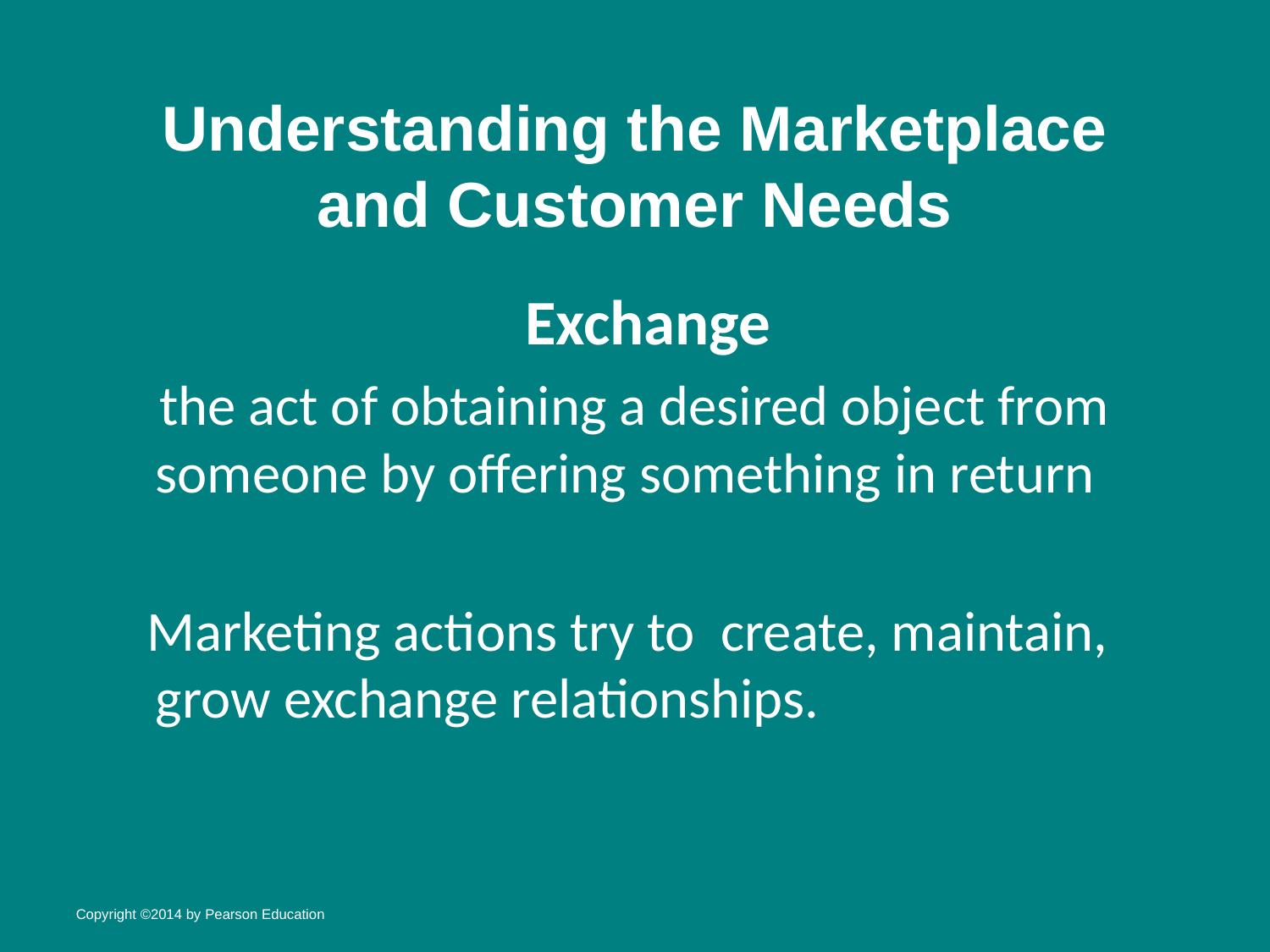

# Understanding the Marketplace and Customer Needs

Exchange
 the act of obtaining a desired object from someone by offering something in return

Marketing actions try to  create, maintain, grow exchange relationships.

Copyright ©2014 by Pearson Education